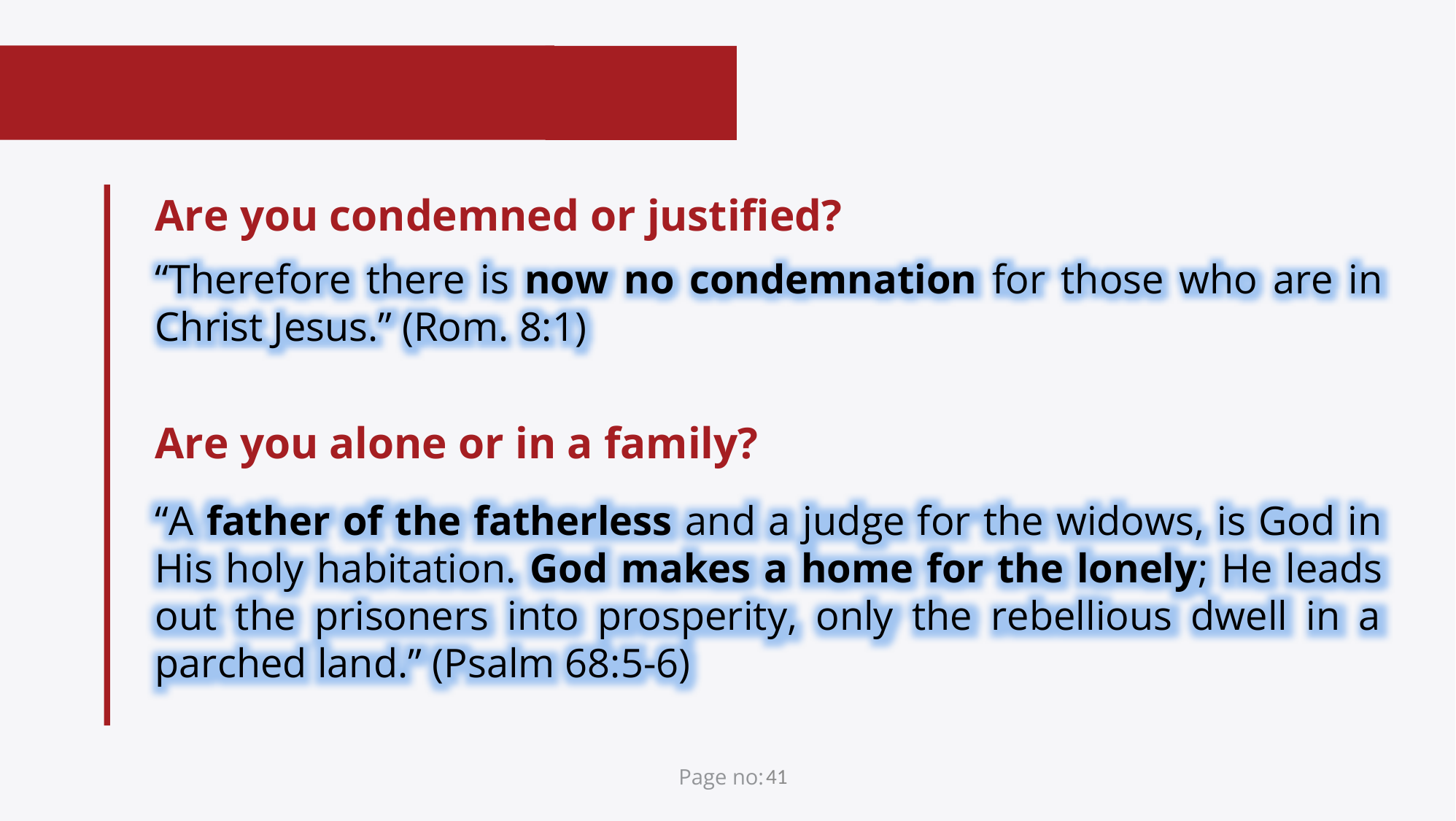

Are you condemned or justified?
“Therefore there is now no condemnation for those who are in Christ Jesus.” (Rom. 8:1)
Are you alone or in a family?
“A father of the fatherless and a judge for the widows, is God in His holy habitation. God makes a home for the lonely; He leads out the prisoners into prosperity, only the rebellious dwell in a parched land.” (Psalm 68:5-6)